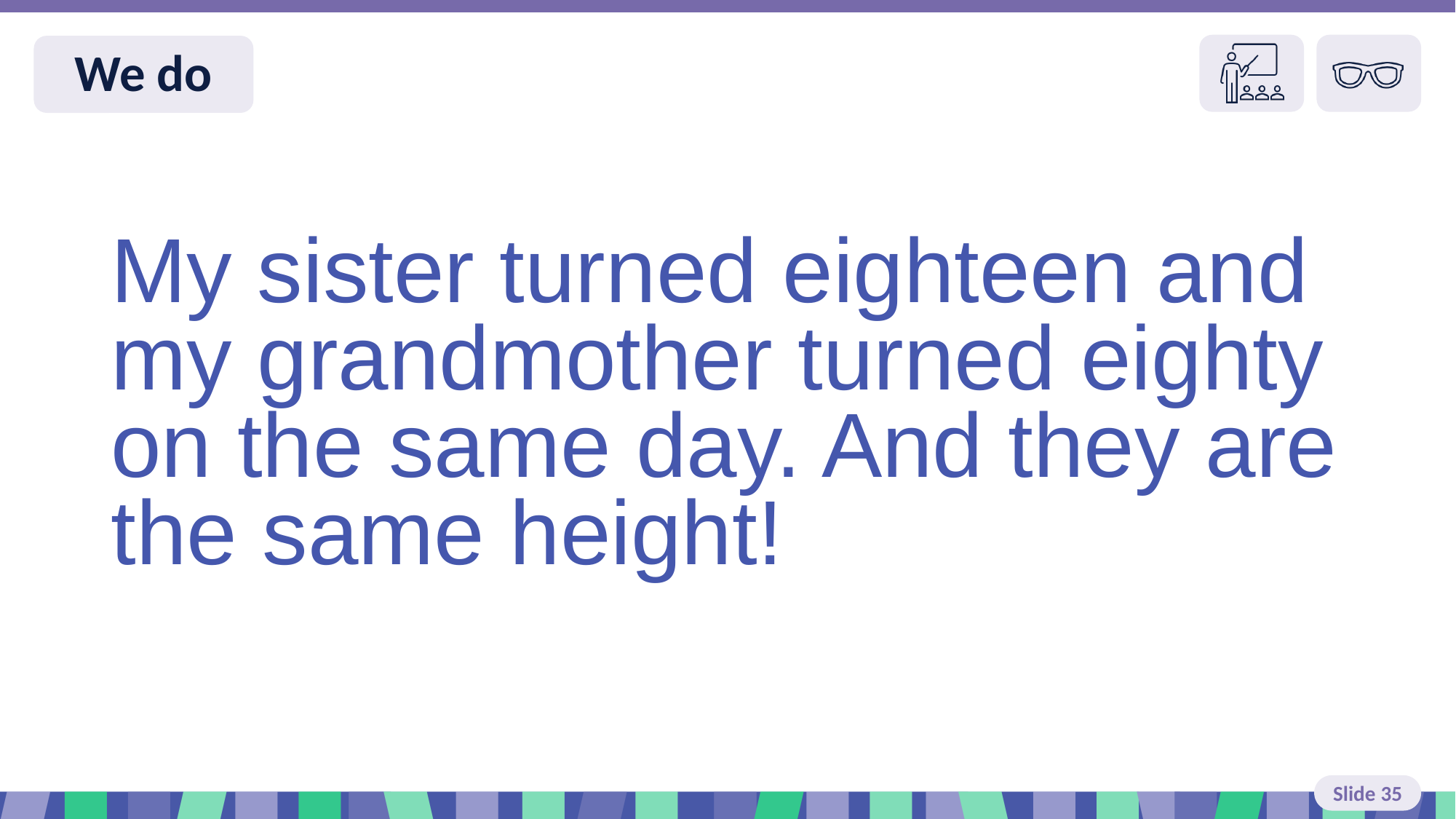

Slide 35 We do
My sister turned eighteen and my grandmother turned eighty on the same day. And they are the same height!